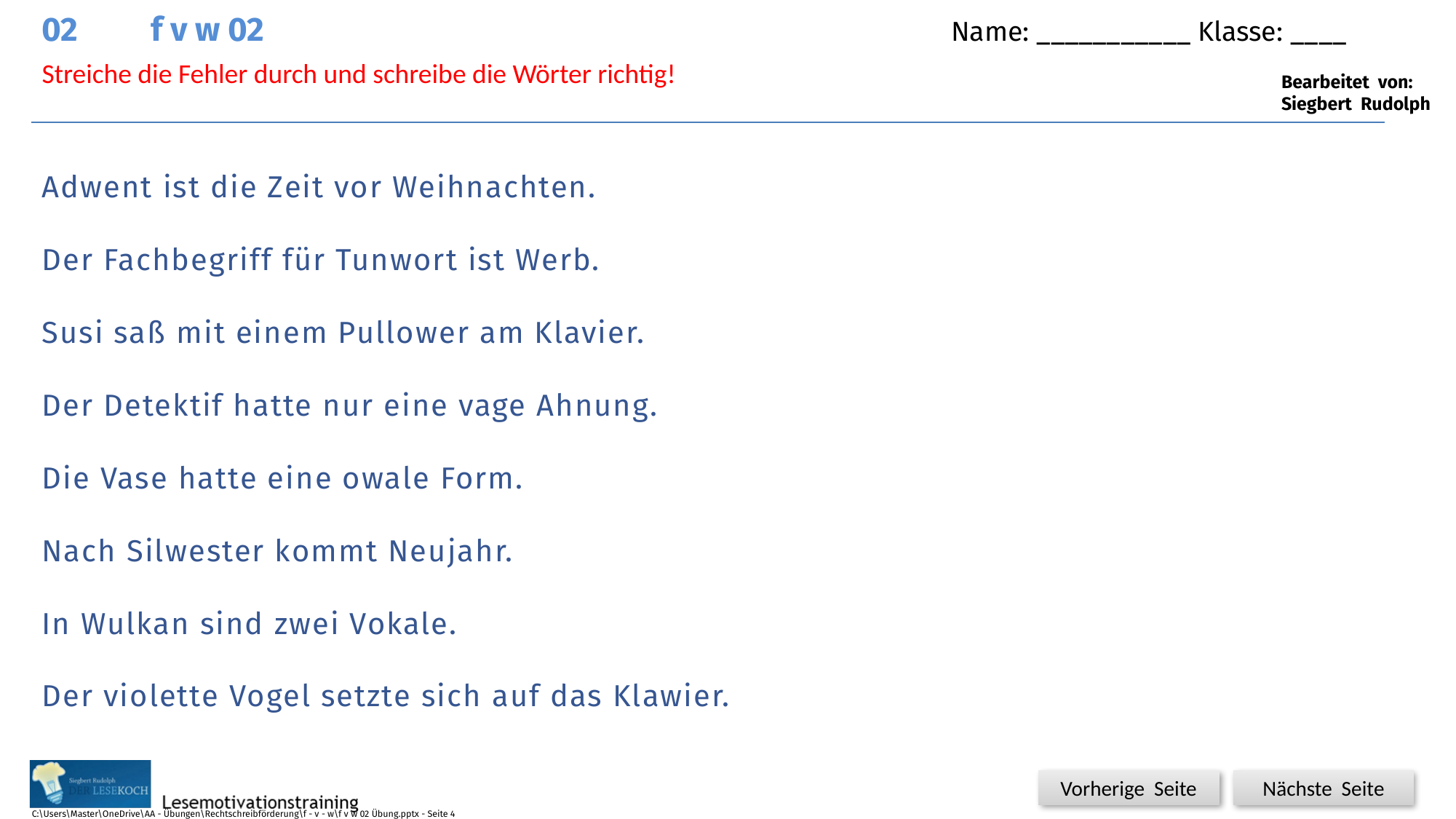

02	f v w 02				      	                    Name: ___________ Klasse: ____
Streiche die Fehler durch und schreibe die Wörter richtig!
Adwent ist die Zeit vor Weihnachten.
Der Fachbegriff für Tunwort ist Werb.
Susi saß mit einem Pullower am Klavier.
Der Detektif hatte nur eine vage Ahnung.
Die Vase hatte eine owale Form.
Nach Silwester kommt Neujahr.
In Wulkan sind zwei Vokale.
Der violette Vogel setzte sich auf das Klawier.
C:\Users\Master\OneDrive\AA - Übungen\Rechtschreibförderung\f - v - w\f v w 02 Übung.pptx - Seite 4